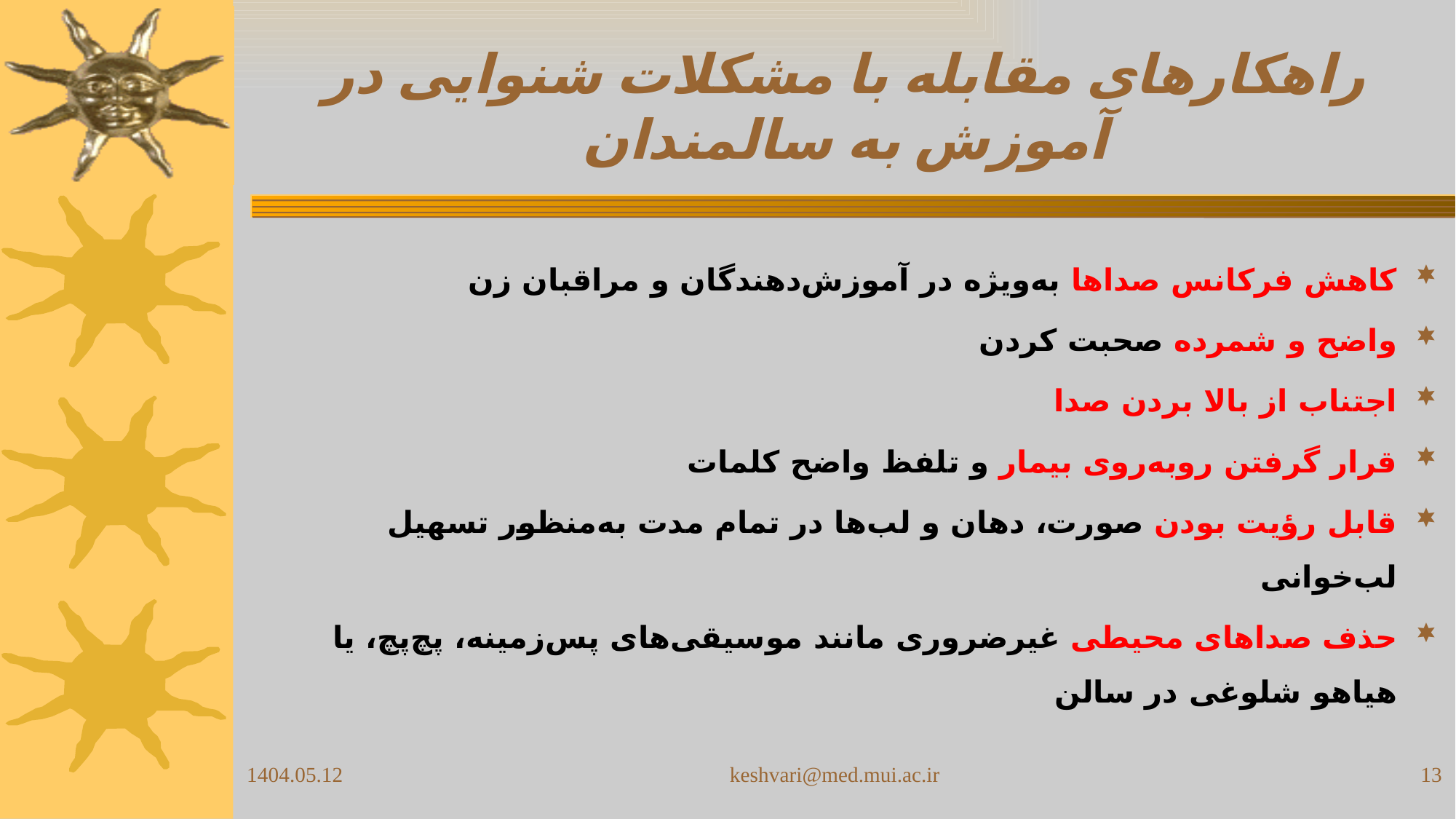

# راهکارهای مقابله با مشکلات شنوایی در آموزش به سالمندان
کاهش فرکانس صداها به‌ویژه در آموزش‌دهندگان و مراقبان زن
واضح و شمرده صحبت کردن
اجتناب از بالا بردن صدا
قرار گرفتن روبه‌روی بیمار و تلفظ واضح کلمات
قابل رؤیت بودن صورت، دهان و لب‌ها در تمام مدت به‌منظور تسهیل لب‌خوانی
حذف صداهای محیطی غیرضروری مانند موسیقی‌های پس‌زمینه، پچ‌پچ، یا هیاهو شلوغی در سالن

1404.05.12
keshvari@med.mui.ac.ir
13